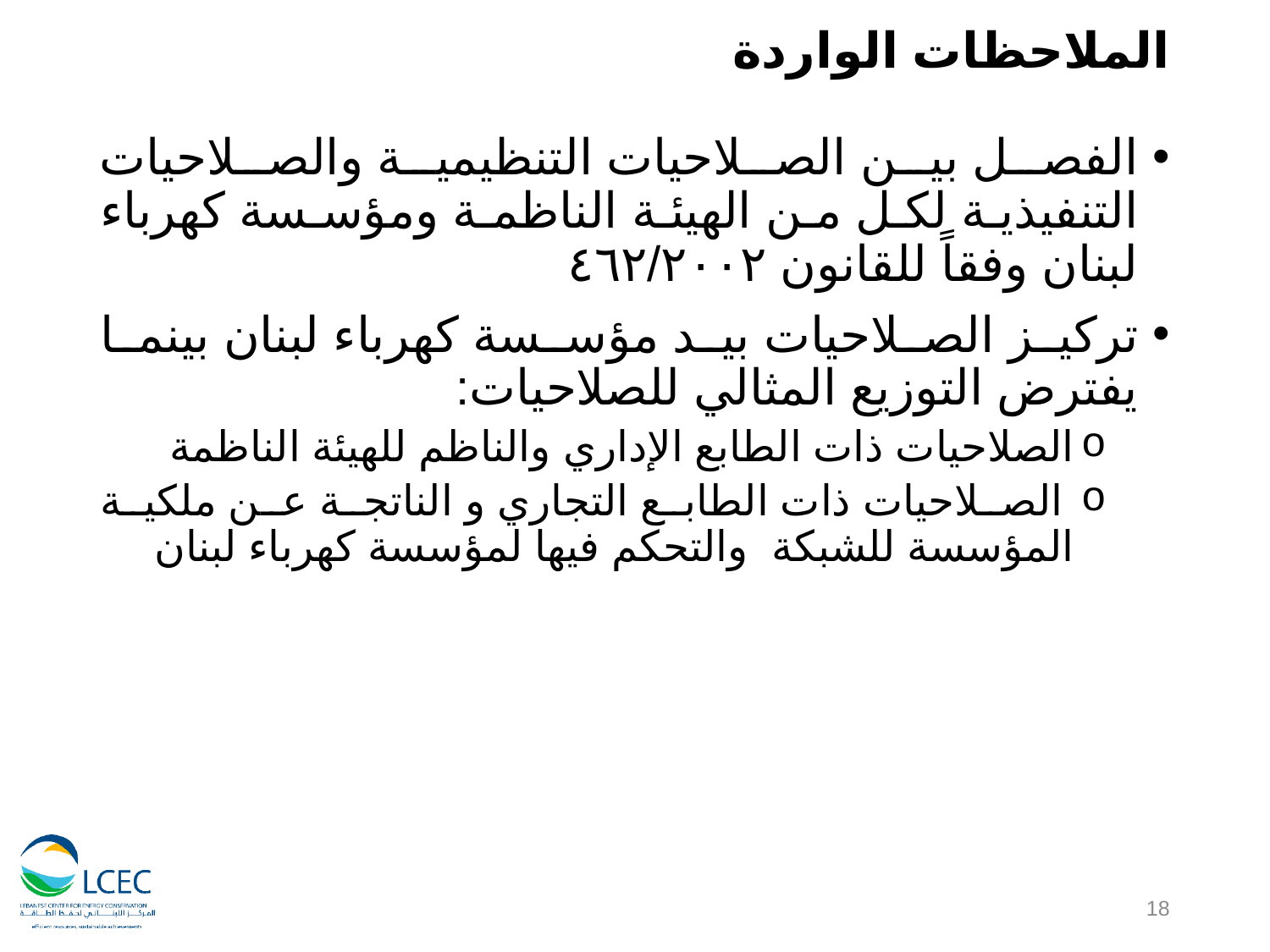

# الملاحظات الواردة
الفصل بين الصلاحيات التنظيمية والصلاحيات التنفيذية لكل من الهيئة الناظمة ومؤسسة كهرباء لبنان وفقاً للقانون ٤٦٢/٢٠٠٢
تركيز الصلاحيات بيد مؤسسة كهرباء لبنان بينما يفترض التوزيع المثالي للصلاحيات:
الصلاحيات ذات الطابع الإداري والناظم للهيئة الناظمة
 الصلاحيات ذات الطابع التجاري و الناتجة عن ملكية المؤسسة للشبكة  والتحكم فيها لمؤسسة كهرباء لبنان

18